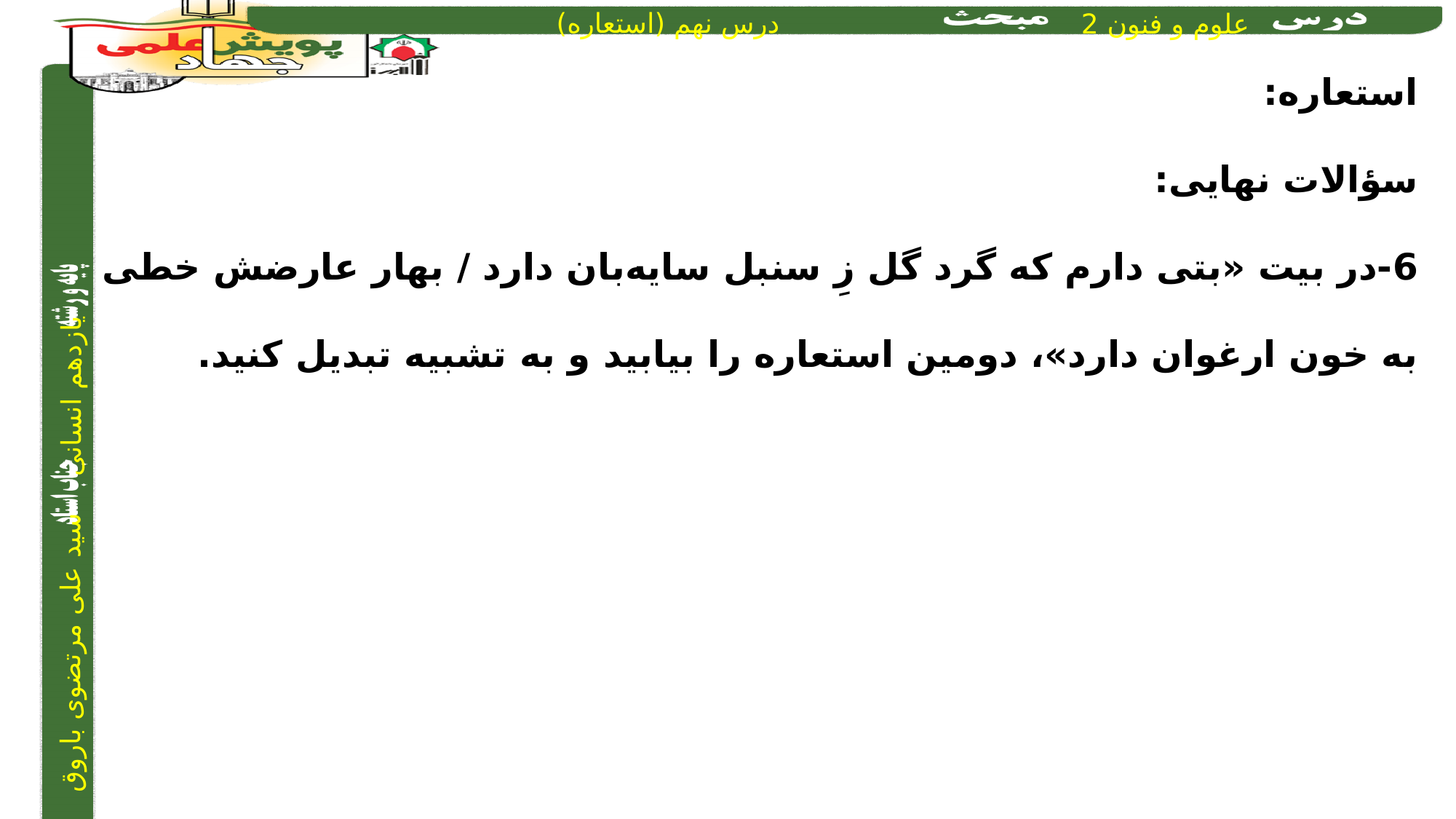

استعاره:
سؤالات نهایی:
6-در بیت «بتی دارم که گرد گل زِ سنبل سایه‌بان دارد / بهار عارضش خطی به خون ارغوان دارد»، دومین استعاره را بیابید و به تشبیه تبدیل کنید.